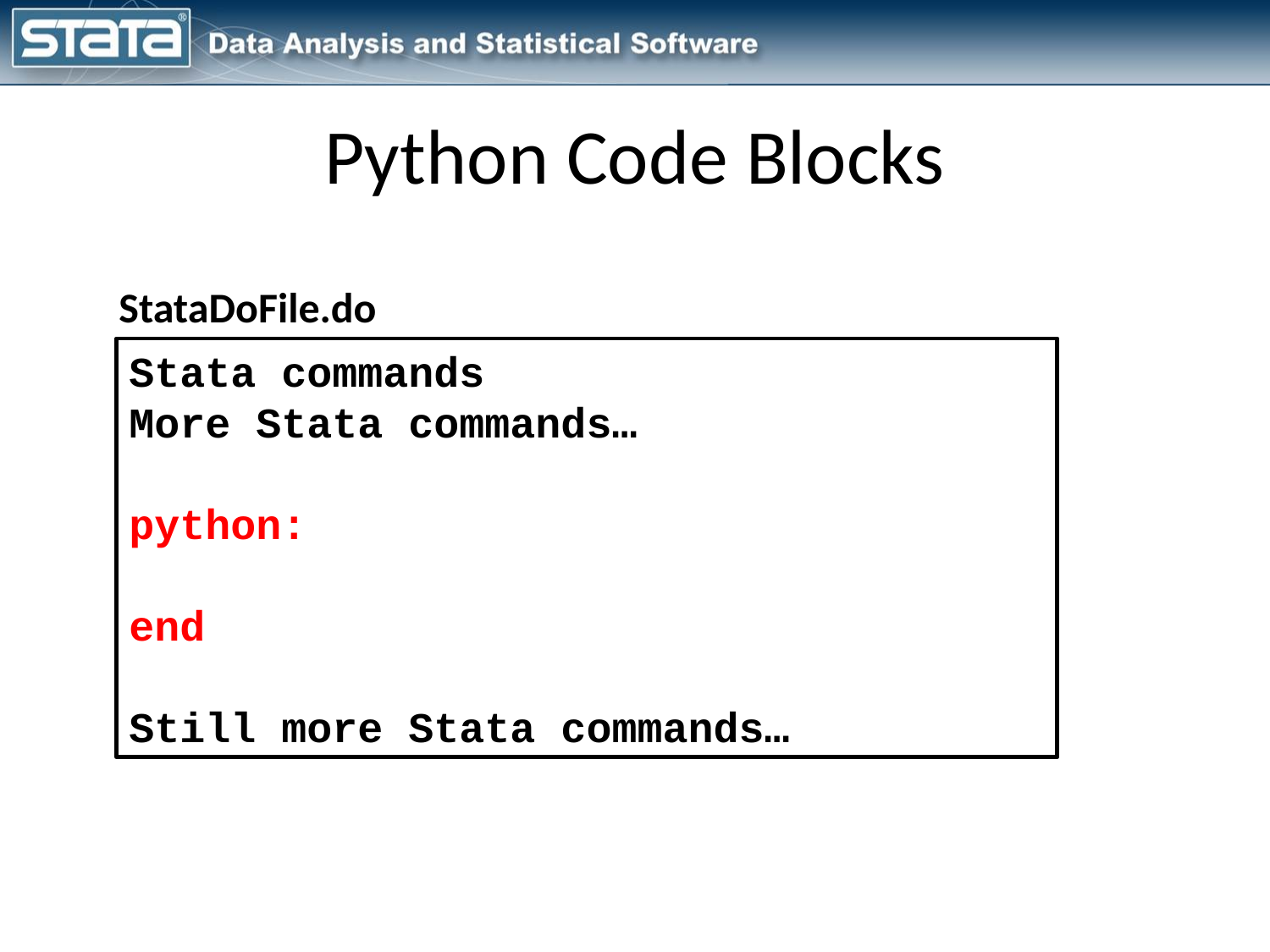

# Python Code Blocks
StataDoFile.do
Stata commands
More Stata commands…

python:

end

Still more Stata commands…